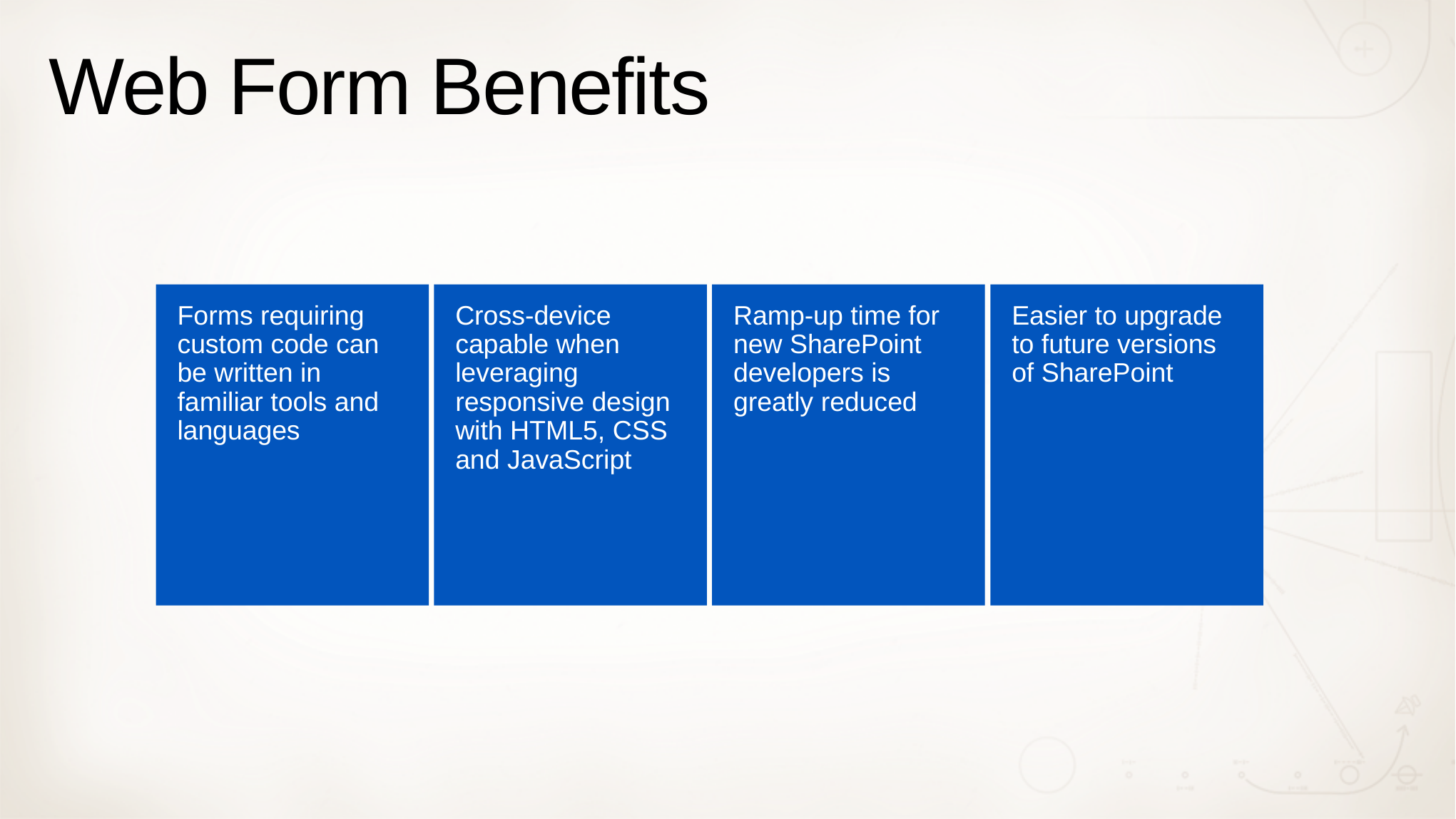

# Web Form Benefits
Forms requiring custom code can be written in familiar tools and languages
Cross-device capable when leveraging responsive design with HTML5, CSS and JavaScript
Ramp-up time for new SharePoint developers is greatly reduced

Easier to upgrade to future versions of SharePoint